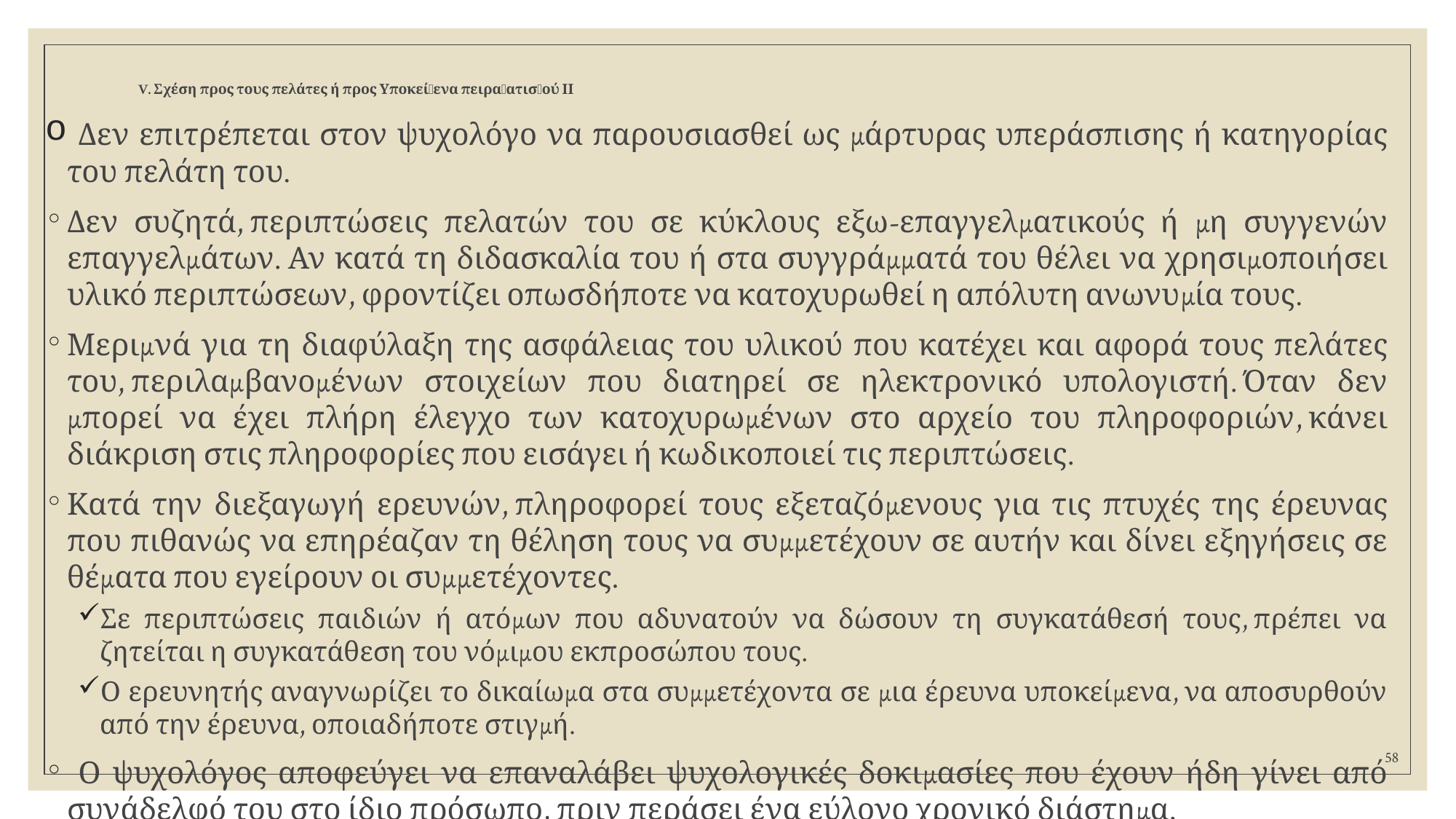

# V. Σχέση προς τους πελάτες ή προς Υποκείμενα πειραματισμού ΙΙ
 Δεν επιτρέπεται στον ψυχολόγο να παρουσιασθεί ως μάρτυρας υπεράσπισης ή κατηγορίας του πελάτη του.
Δεν συζητά, περιπτώσεις πελατών του σε κύκλους εξω-επαγγελματικούς ή μη συγγενών επαγγελμάτων. Αν κατά τη διδασκαλία του ή στα συγγράμματά του θέλει να χρησιμοποιήσει υλικό περιπτώσεων, φροντίζει οπωσδήποτε να κατοχυρωθεί η απόλυτη ανωνυμία τους.
Μεριμνά για τη διαφύλαξη της ασφάλειας του υλικού που κατέχει και αφορά τους πελάτες του, περιλαμβανομένων στοιχείων που διατηρεί σε ηλεκτρονικό υπολογιστή. Όταν δεν μπορεί να έχει πλήρη έλεγχο των κατοχυρωμένων στο αρχείο του πληροφοριών, κάνει διάκριση στις πληροφορίες που εισάγει ή κωδικοποιεί τις περιπτώσεις.
Κατά την διεξαγωγή ερευνών, πληροφορεί τους εξεταζόμενους για τις πτυχές της έρευνας που πιθανώς να επηρέαζαν τη θέληση τους να συμμετέχουν σε αυτήν και δίνει εξηγήσεις σε θέματα που εγείρουν οι συμμετέχοντες.
Σε περιπτώσεις παιδιών ή ατόμων που αδυνατούν να δώσουν τη συγκατάθεσή τους, πρέπει να ζητείται η συγκατάθεση του νόμιμου εκπροσώπου τους.
Ο ερευνητής αναγνωρίζει το δικαίωμα στα συμμετέχοντα σε μια έρευνα υποκείμενα, να αποσυρθούν από την έρευνα, οποιαδήποτε στιγμή.
 Ο ψυχολόγος αποφεύγει να επαναλάβει ψυχολογικές δοκιμασίες που έχουν ήδη γίνει από συνάδελφό του στο ίδιο πρόσωπο, πριν περάσει ένα εύλογο χρονικό διάστημα.

58